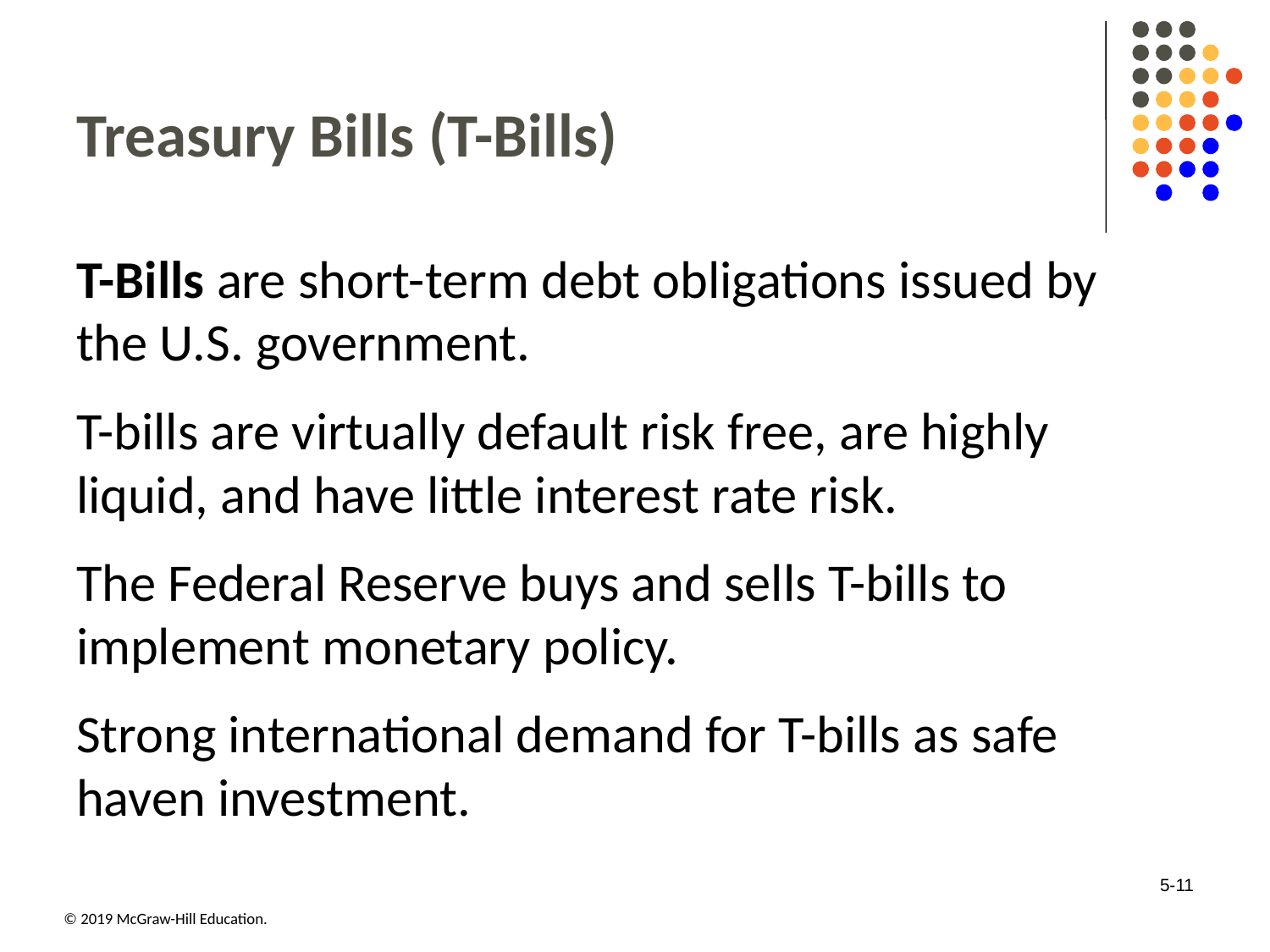

# Treasury Bills (T-Bills)
T-Bills are short-term debt obligations issued by the U.S. government.
T-bills are virtually default risk free, are highly liquid, and have little interest rate risk.
The Federal Reserve buys and sells T-bills to implement monetary policy.
Strong international demand for T-bills as safe haven investment.
5-11